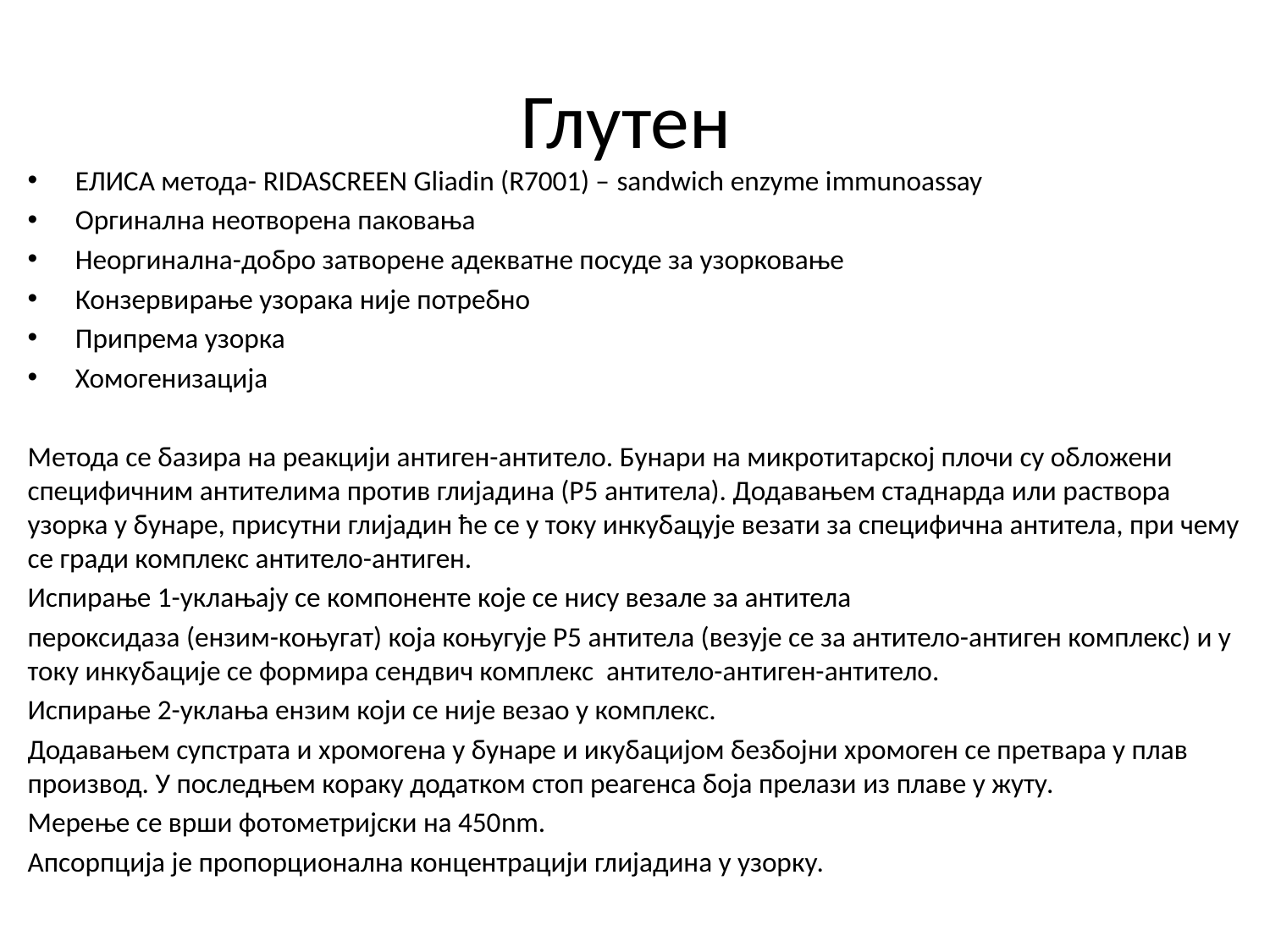

# Глутен
ЕЛИСА метода- RIDASCREEN Gliadin (R7001) – sandwich enzyme immunoassay
Оргинална неотворена паковања
Неоргинална-добро затворене адекватне посуде за узорковање
Конзервирање узорака није потребно
Припрема узорка
Хомогенизација

Метода се базира на реакцији антиген-антитело. Бунари на микротитарској плочи су обложени специфичним антителима против глијадина (Р5 антитела). Додавањем стаднарда или раствора узорка у бунаре, присутни глијадин ће се у току инкубацује везати за специфична антитела, при чему се гради комплекс антитело-антиген.
Испирање 1-уклањају се компоненте које се нису везале за антитела
пероксидаза (ензим-коњугат) која коњугује Р5 антитела (везује се за антитело-антиген комплекс) и у току инкубације се формира сендвич комплекс  антитело-антиген-антитело.
Испирање 2-уклања ензим који се није везао у комплекс.
Додавањем супстрата и хромогена у бунаре и икубацијом безбојни хромоген се претвара у плав производ. У последњем кораку додатком стоп реагенса боја прелази из плаве у жуту.
Мерење се врши фотометријски на 450nm.
Апсорпција је пропорционална концентрацији глијадина у узорку.